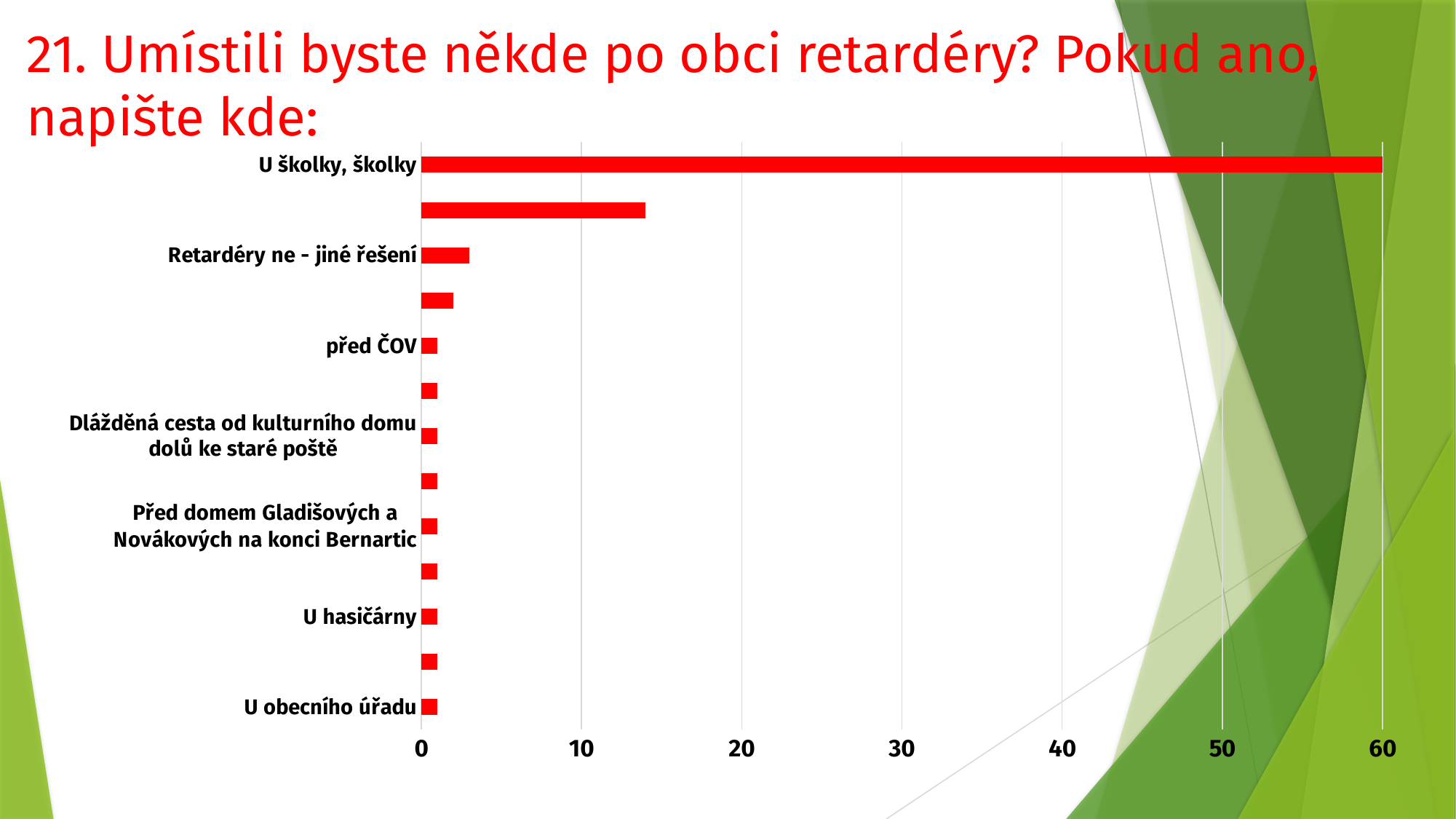

# 21. Umístili byste někde po obci retardéry? Pokud ano, napište kde:

### Chart

| Category | Řada 1 |
|---|---|
| U obecního úřadu | 1.0 |
| Odbočka ke hřbitovu/u hřbitova | 1.0 |
| U hasičárny | 1.0 |
| Bernartice 240 | 1.0 |
| Před domem Gladišových a Novákových na konci Bernartic | 1.0 |
| Nové bytovky | 1.0 |
| Dlážděná cesta od kulturního domu dolů ke staré poště | 1.0 |
| Zámková cesta | 1.0 |
| před ČOV | 1.0 |
| U staré pošty | 2.0 |
| Retardéry ne - jiné řešení | 3.0 |
| Vjezdy a výjezdy z obce - od Heřmanic/od Polska/od Javorníku/od Tomíkovice | 14.0 |
| U školky, školky | 60.0 |